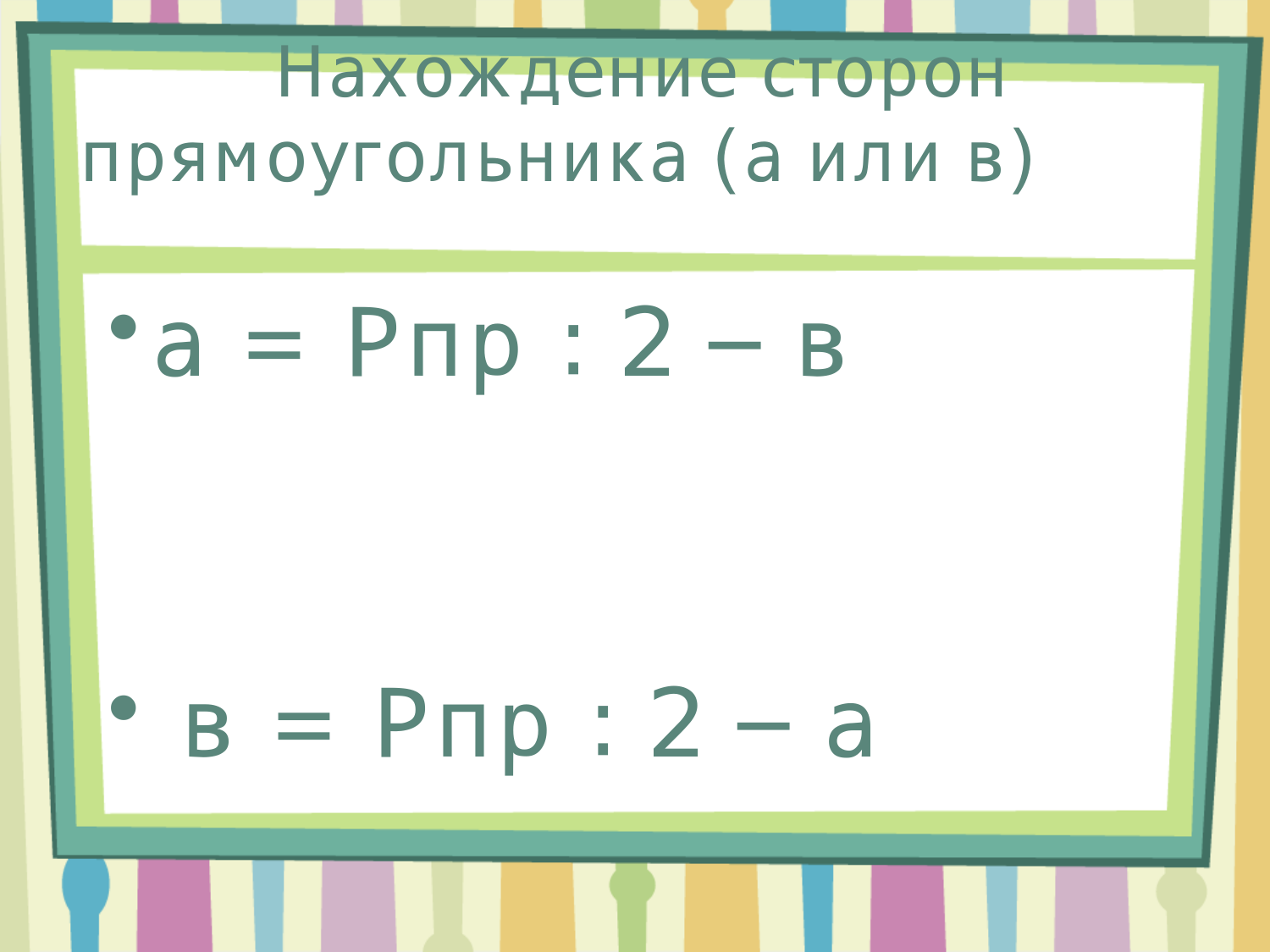

# Нахождение сторон прямоугольника (а или в)
а = Рпр : 2 – в

 в = Рпр : 2 – а